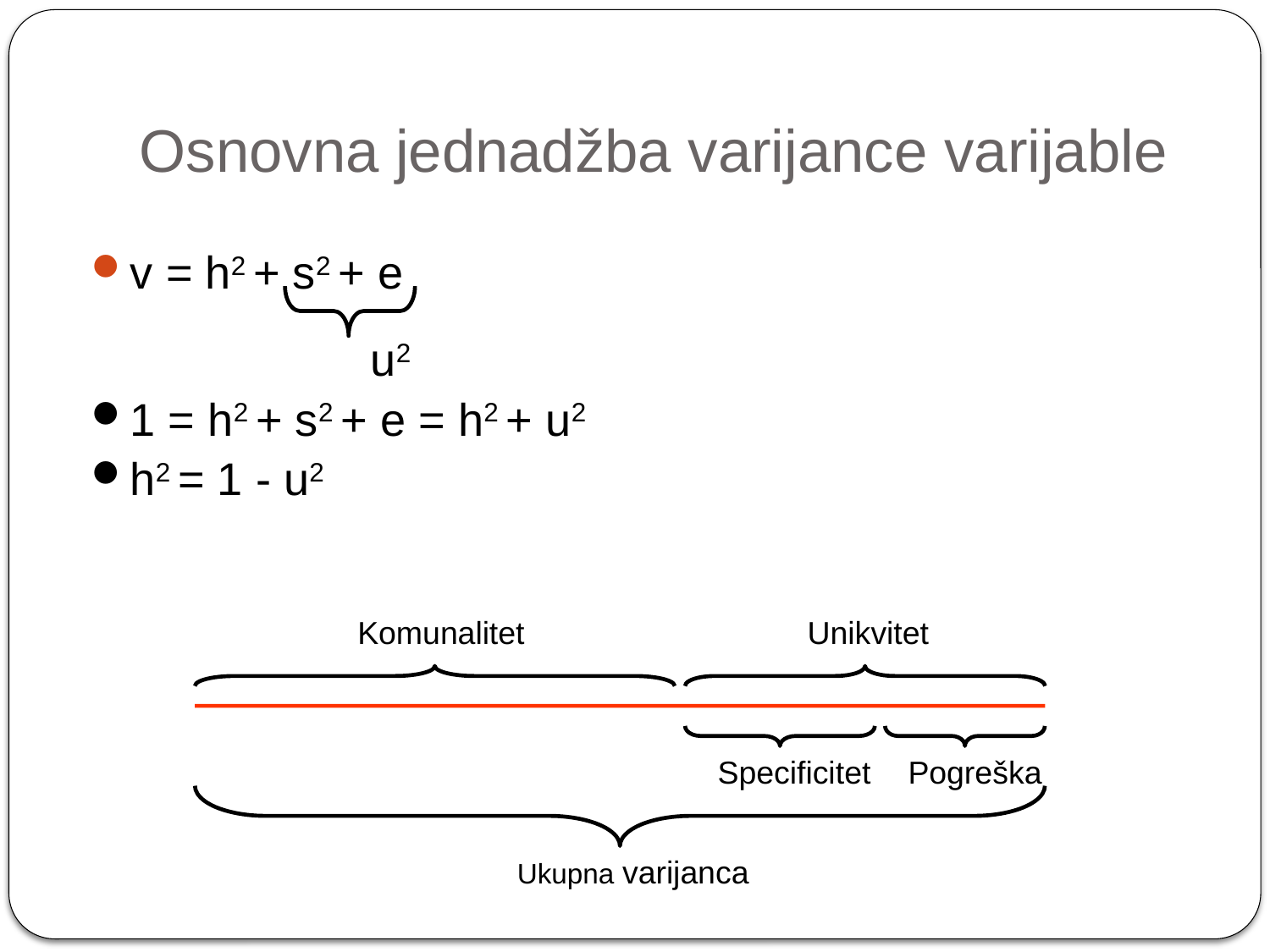

# Osnovna jednadžba varijance varijable
v = h2 + s2 + e

		         u2
1 = h2 + s2 + e = h2 + u2
h2 = 1 - u2

Komunalitet
Unikvitet

Specificitet
Pogreška
Ukupna varijanca